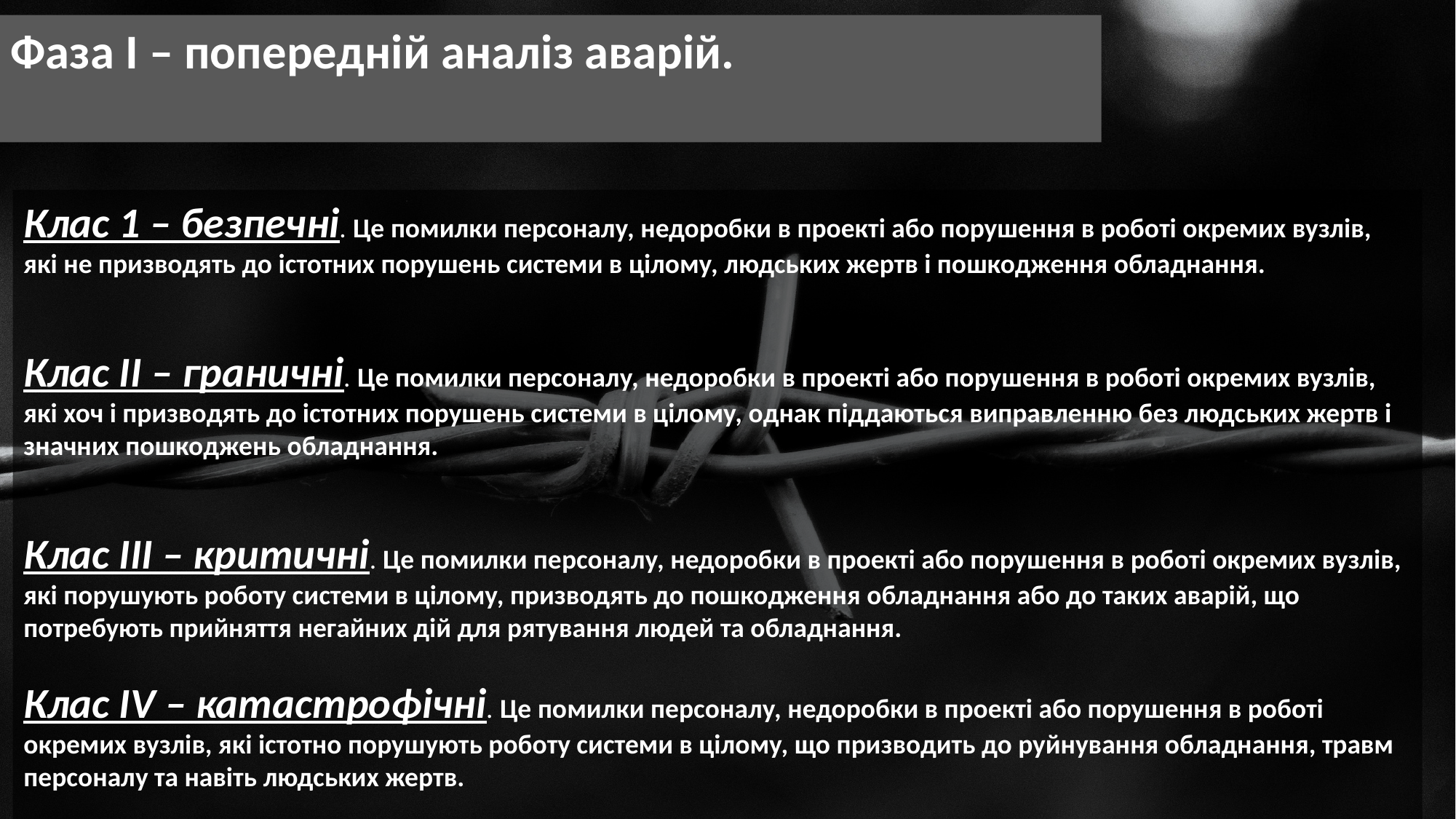

Фаза І – попередній аналіз аварій.

Клас 1 – безпечні. Це помилки персоналу, недоробки в проекті або порушення в роботі окремих вузлів, які не призводять до істотних порушень системи в цілому, людських жертв і пошкодження обладнання.

Клас ІІ – граничні. Це помилки персоналу, недоробки в проекті або порушення в роботі окремих вузлів, які хоч і призводять до істотних порушень системи в цілому, однак піддаються виправленню без людських жертв і значних пошкоджень обладнання.

Клас ІІІ – критичні. Це помилки персоналу, недоробки в проекті або порушення в роботі окремих вузлів, які порушують роботу системи в цілому, призводять до пошкодження обладнання або до таких аварій, що потребують прийняття негайних дій для рятування людей та обладнання.

Клас ІV – катастрофічні. Це помилки персоналу, недоробки в проекті або порушення в роботі окремих вузлів, які істотно порушують роботу системи в цілому, що призводить до руйнування обладнання, травм персоналу та навіть людських жертв.